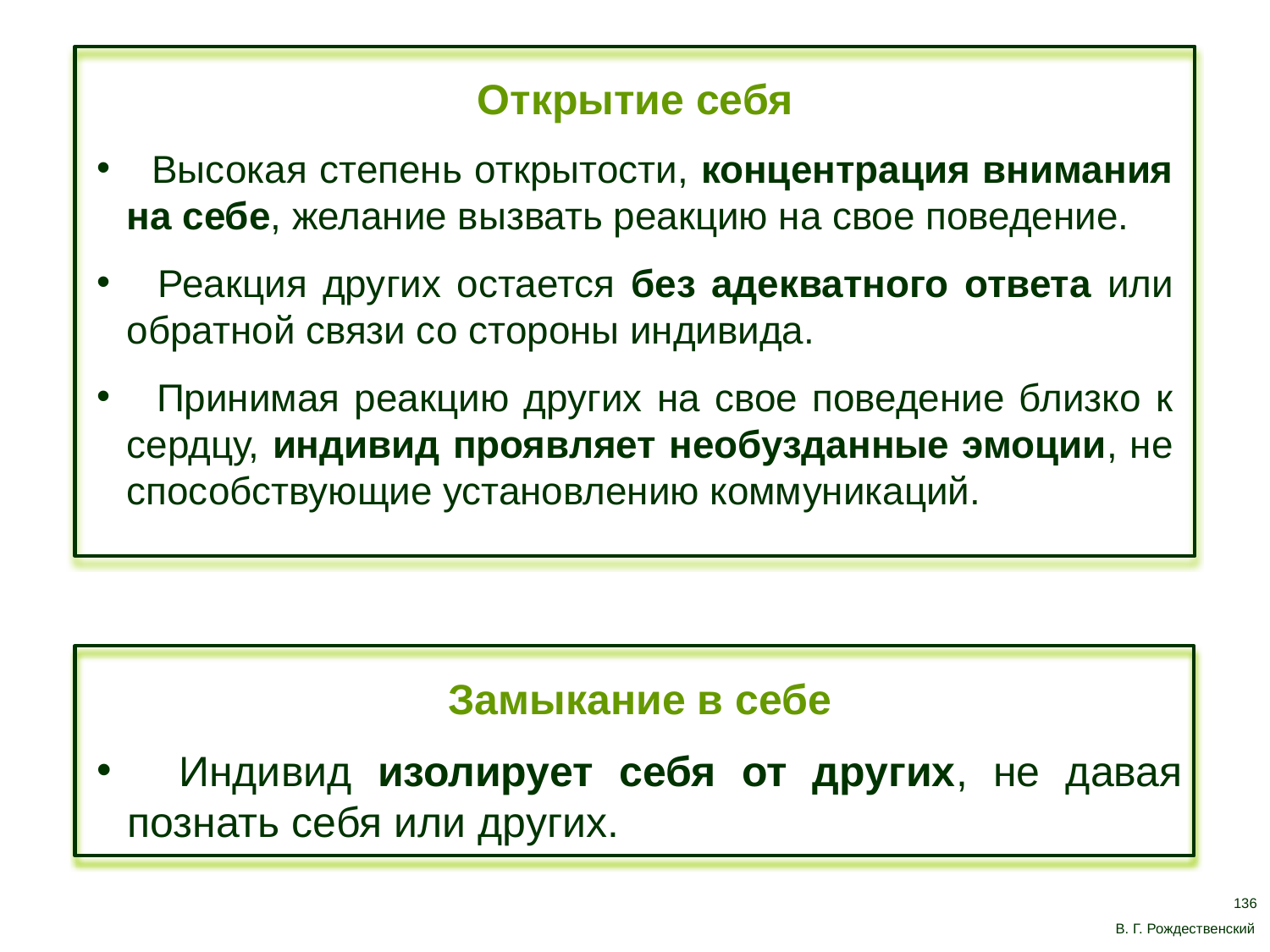

Открытие себя

  Высокая степень открытости, концентрация внимания на себе, желание вызвать реакцию на свое поведение.

  Реакция других остается без адекватного ответа или обратной связи со стороны индивида.

  Принимая реакцию других на свое поведение близко к сердцу, индивид проявляет необузданные эмоции, не способствующие установлению коммуникаций.

Замыкание в себе

  Индивид изолирует себя от других, не давая познать себя или других.
136
В. Г. Рождественский